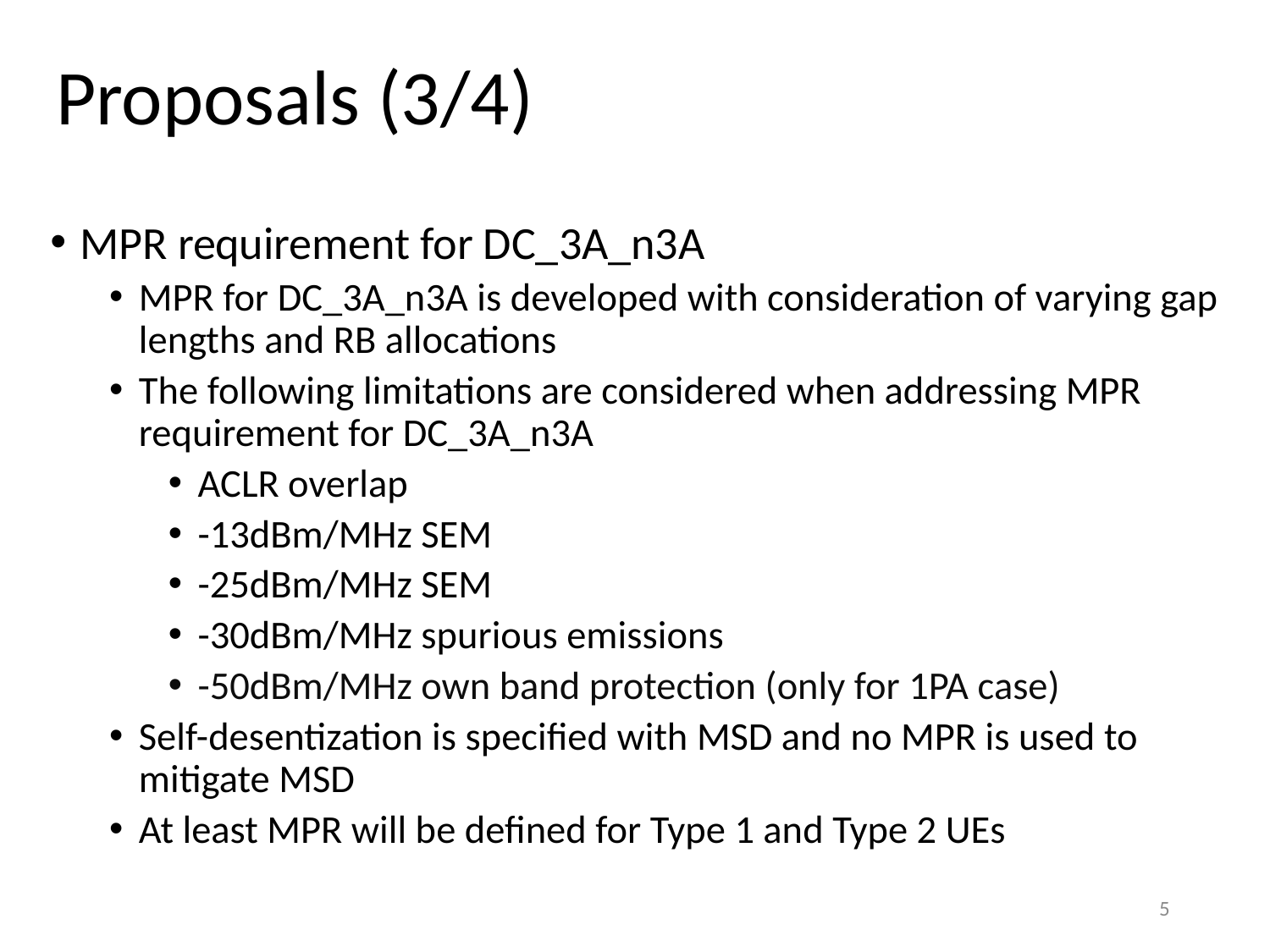

# Proposals (3/4)
MPR requirement for DC_3A_n3A
MPR for DC_3A_n3A is developed with consideration of varying gap lengths and RB allocations
The following limitations are considered when addressing MPR requirement for DC_3A_n3A
ACLR overlap
-13dBm/MHz SEM
-25dBm/MHz SEM
-30dBm/MHz spurious emissions
-50dBm/MHz own band protection (only for 1PA case)
Self-desentization is specified with MSD and no MPR is used to mitigate MSD
At least MPR will be defined for Type 1 and Type 2 UEs

5